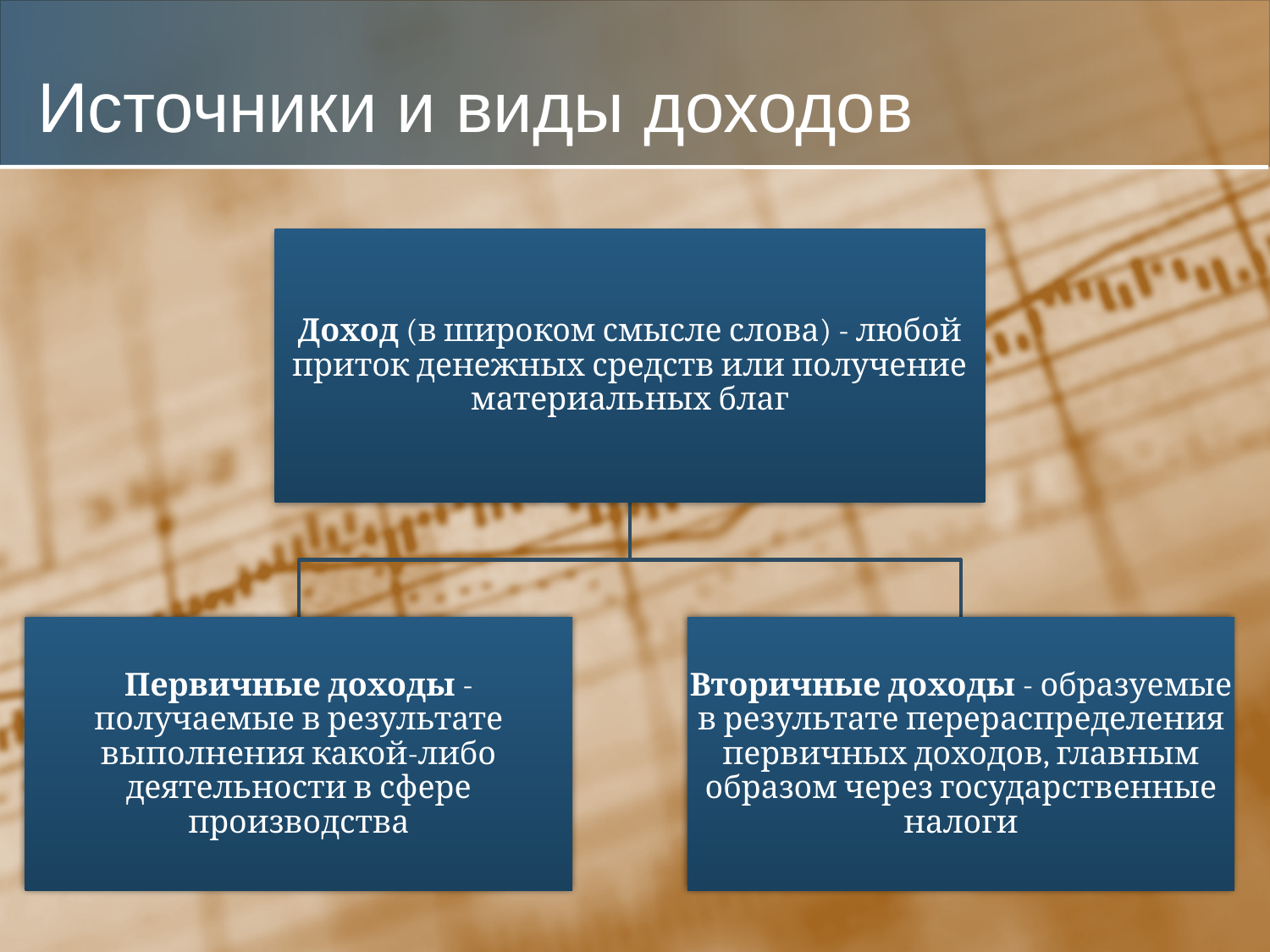

# Источники и виды доходов
Доход (в широком смысле слова) - любой приток денежных средств или получение материальных благ
Первичные доходы - получаемые в результате выполнения какой-либо деятельности в сфере производства
Вторичные доходы - образуемые в результате перераспределения первичных доходов, главным образом через государственные налоги